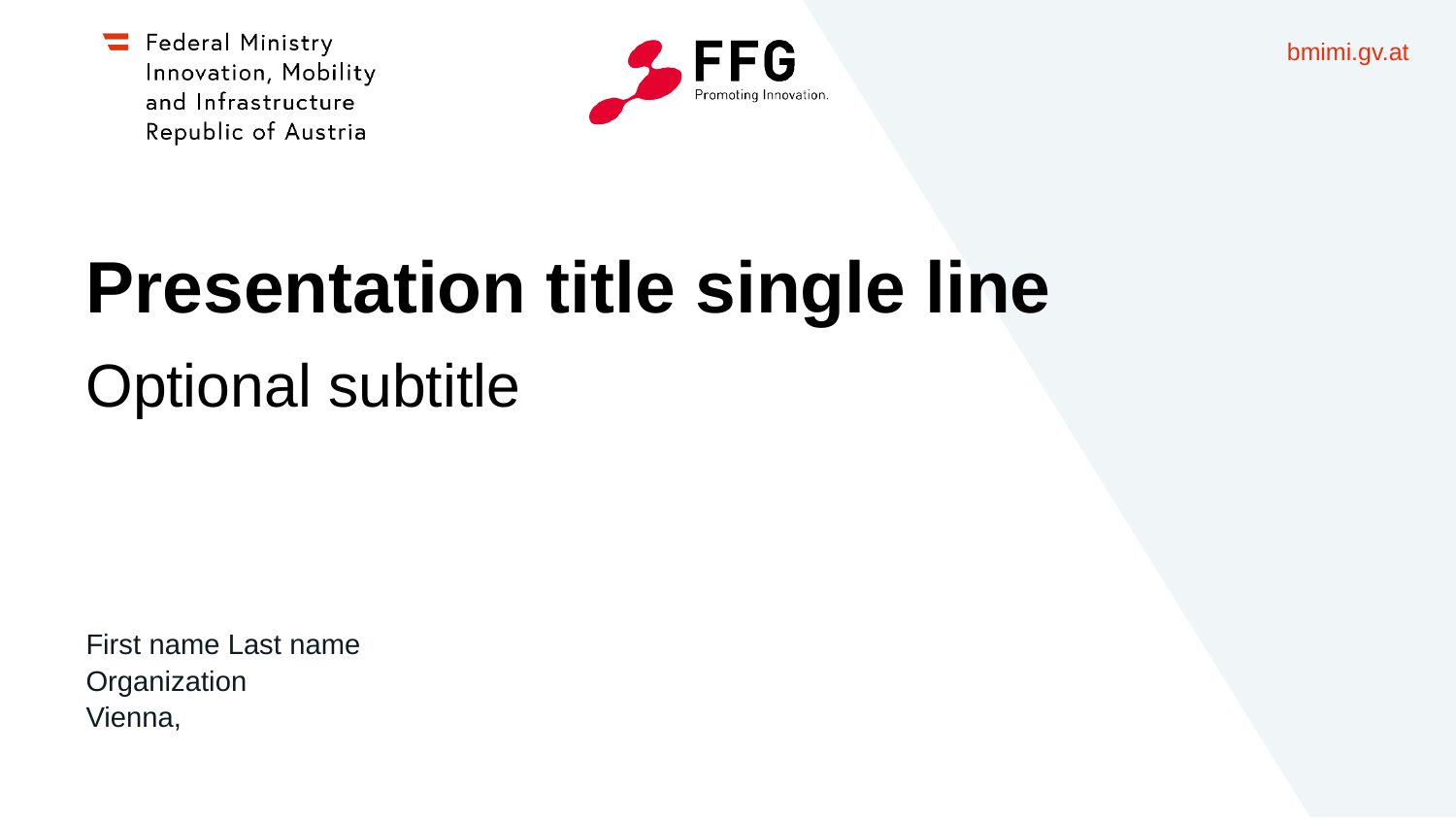

# Presentation title single line
Optional subtitle
First name Last name
Organization
Vienna,